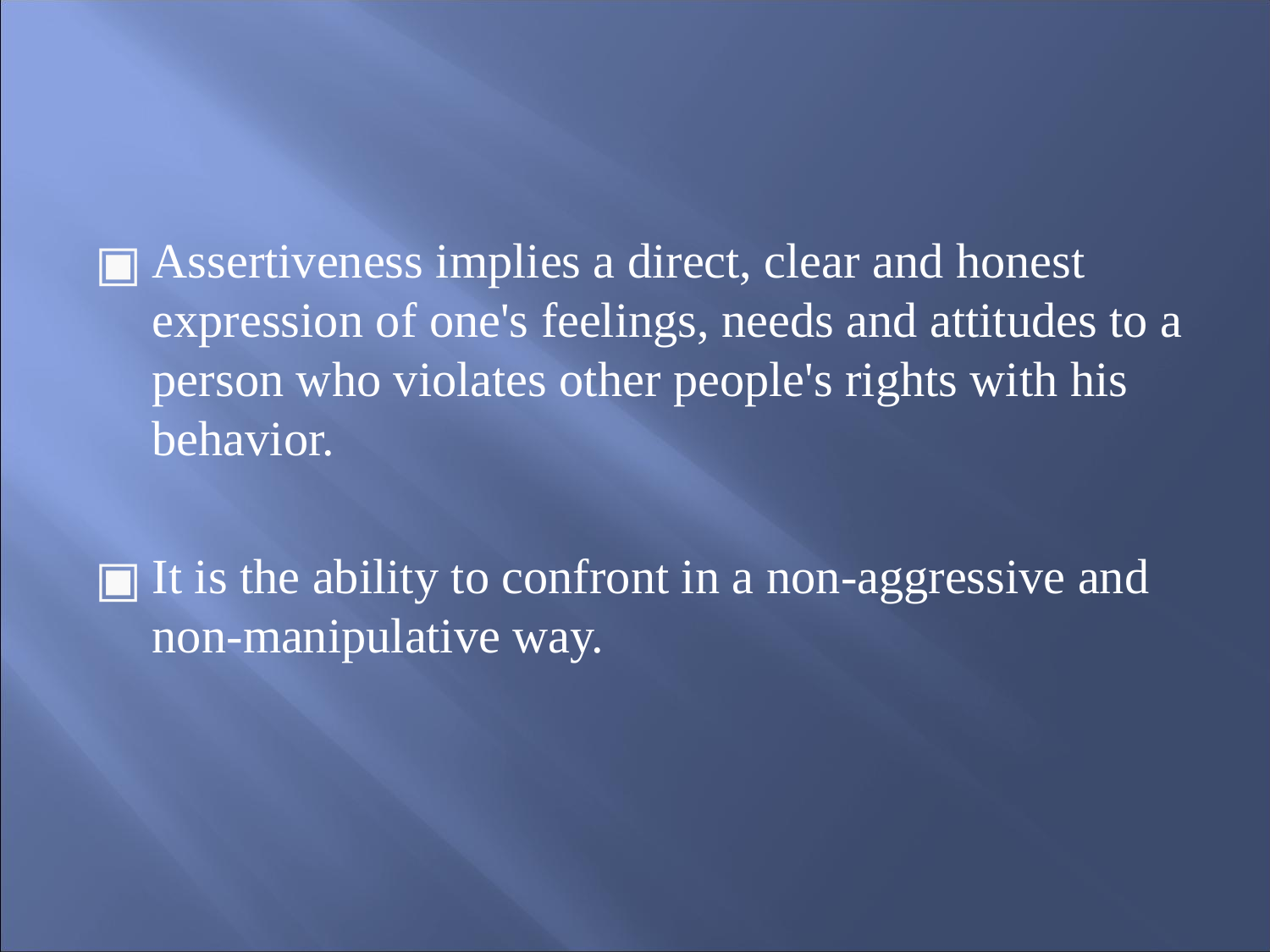

#
Assertiveness implies a direct, clear and honest expression of one's feelings, needs and attitudes to a person who violates other people's rights with his behavior.

It is the ability to confront in a non-aggressive and non-manipulative way.